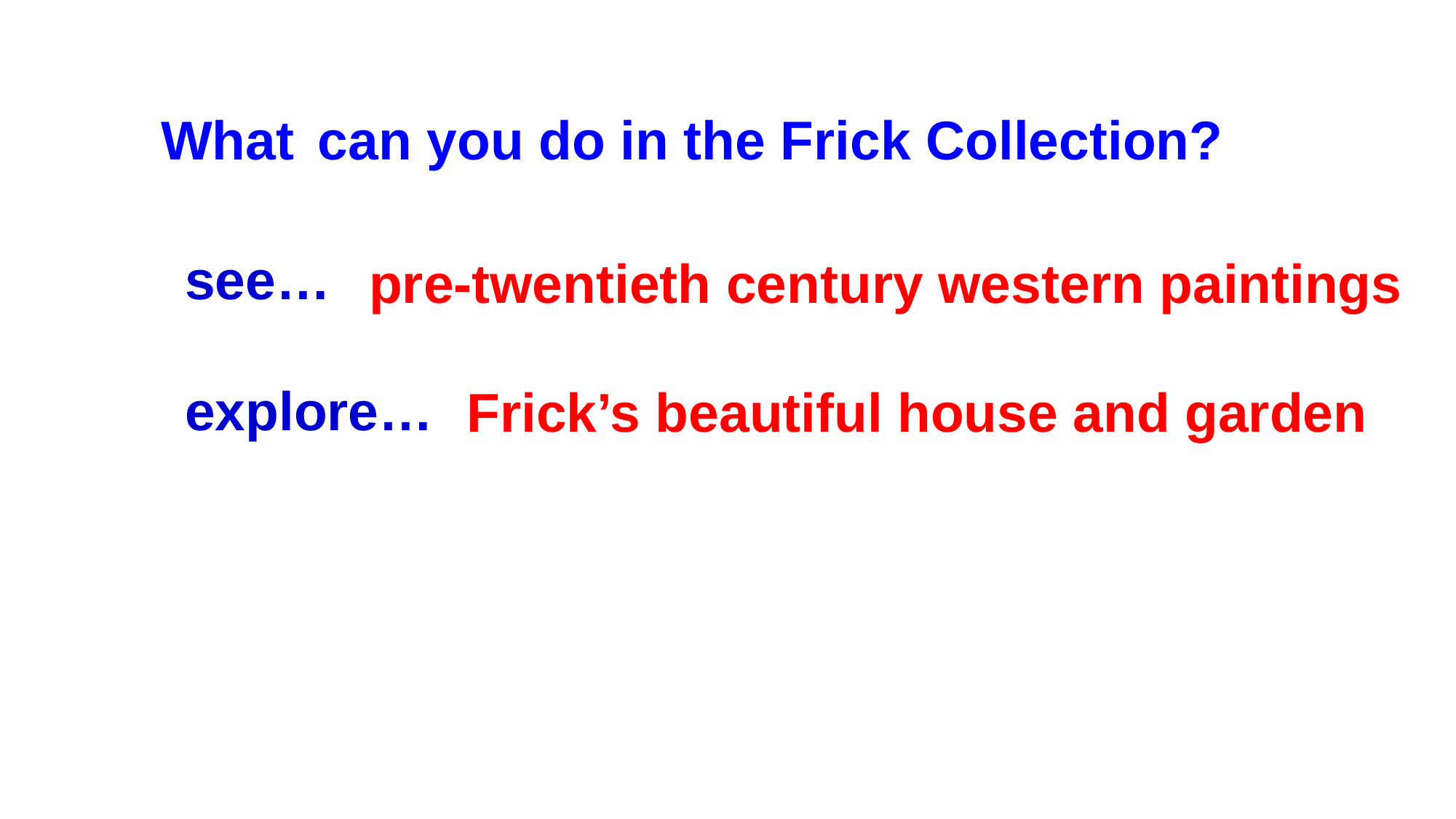

What can you do in the Frick Collection?
see…

explore…
pre-twentieth century western paintings
Frick’s beautiful house and garden